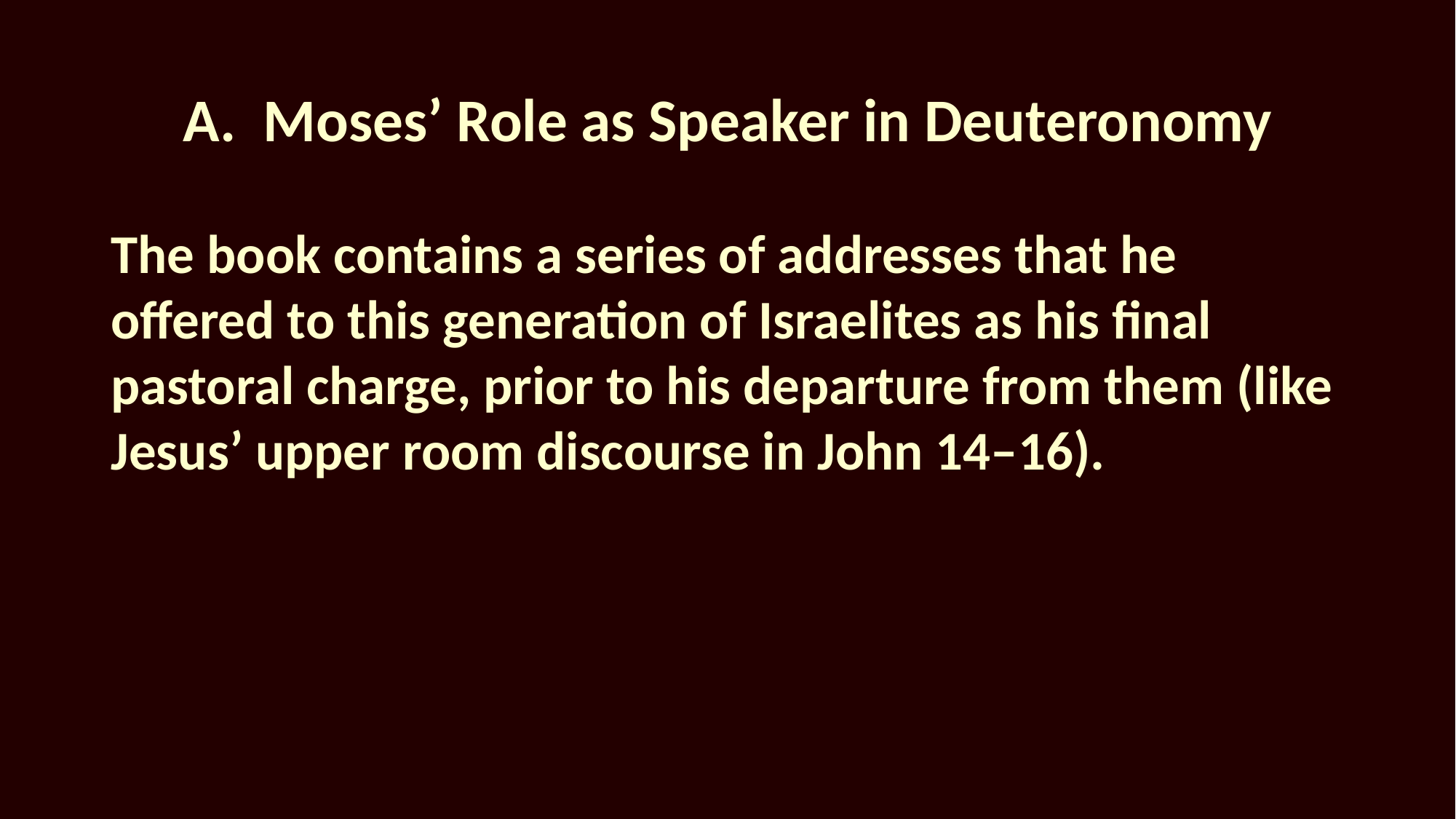

# A.  Moses’ Role as Speaker in Deuteronomy
The book contains a series of addresses that he offered to this generation of Israelites as his final pastoral charge, prior to his departure from them (like Jesus’ upper room discourse in John 14–16).